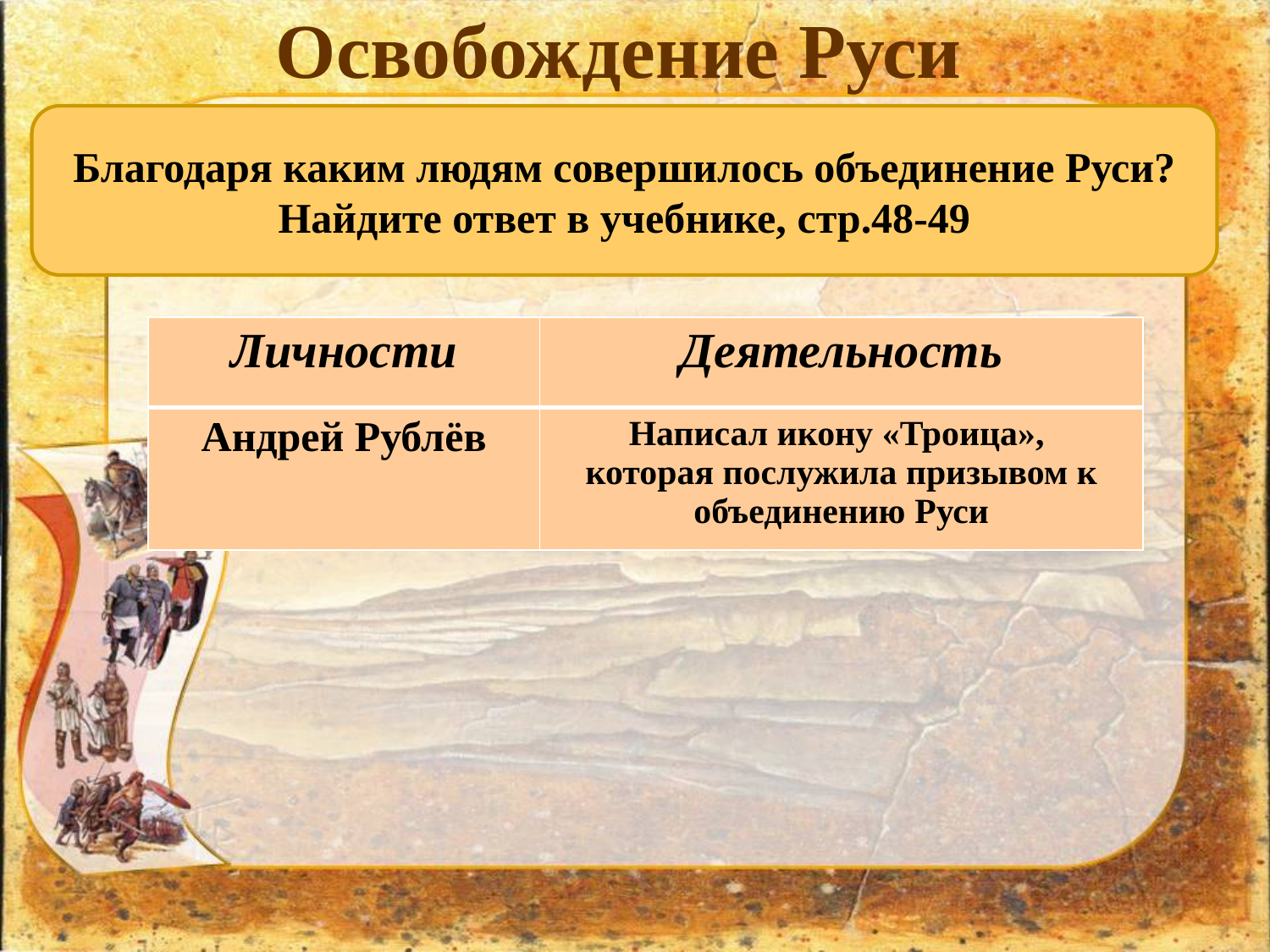

# Освобождение Руси
Благодаря каким людям совершилось объединение Руси? Найдите ответ в учебнике, стр.48-49
| Личности | Деятельность |
| --- | --- |
| Андрей Рублёв | Написал икону «Троица», которая послужила призывом к объединению Руси |